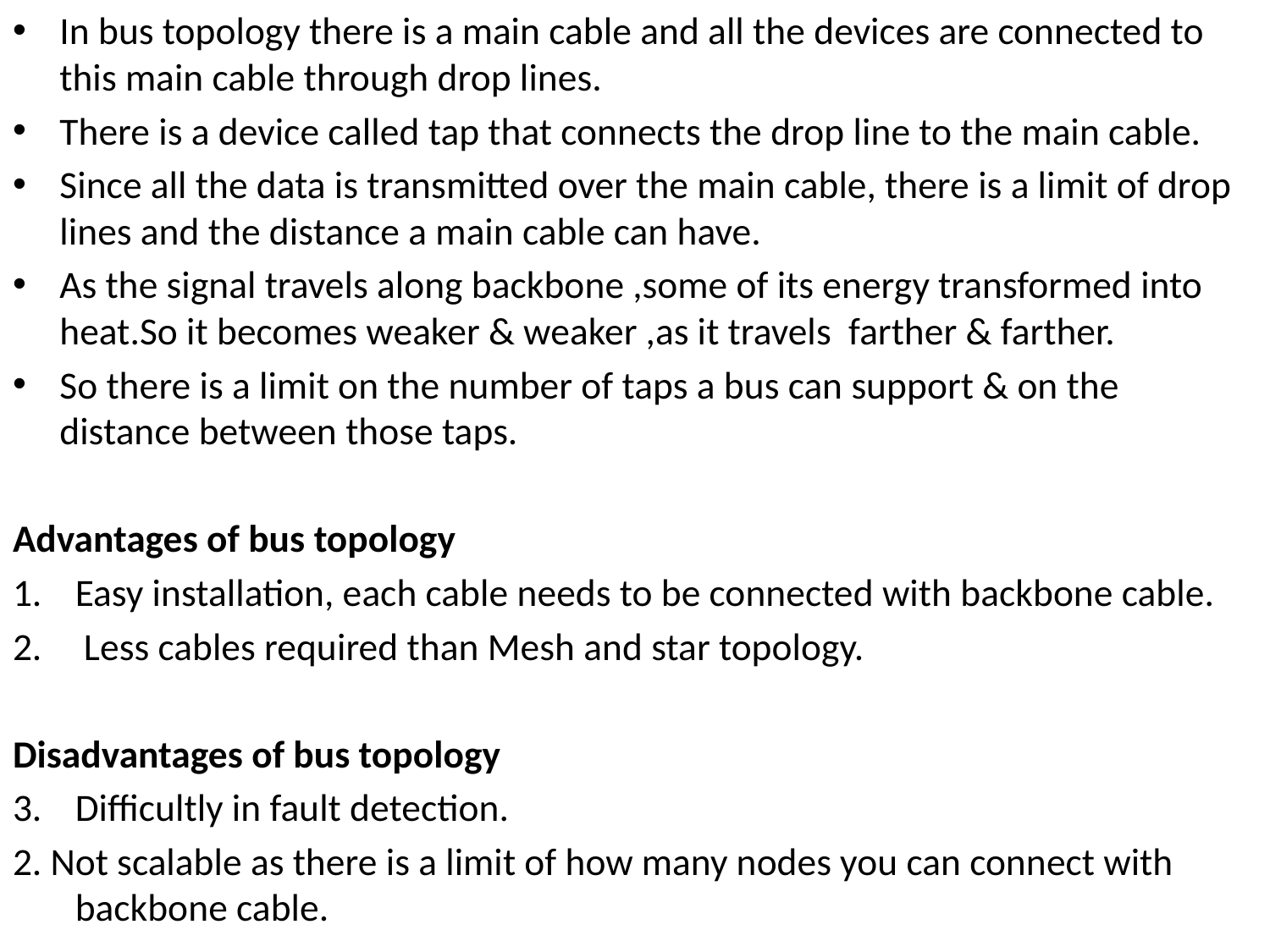

In bus topology there is a main cable and all the devices are connected to this main cable through drop lines.
There is a device called tap that connects the drop line to the main cable.
Since all the data is transmitted over the main cable, there is a limit of drop lines and the distance a main cable can have.
As the signal travels along backbone ,some of its energy transformed into heat.So it becomes weaker & weaker ,as it travels  farther & farther.
So there is a limit on the number of taps a bus can support & on the distance between those taps.

Advantages of bus topology
Easy installation, each cable needs to be connected with backbone cable.
 Less cables required than Mesh and star topology.

Disadvantages of bus topology
Difficultly in fault detection.
2. Not scalable as there is a limit of how many nodes you can connect with backbone cable.

#